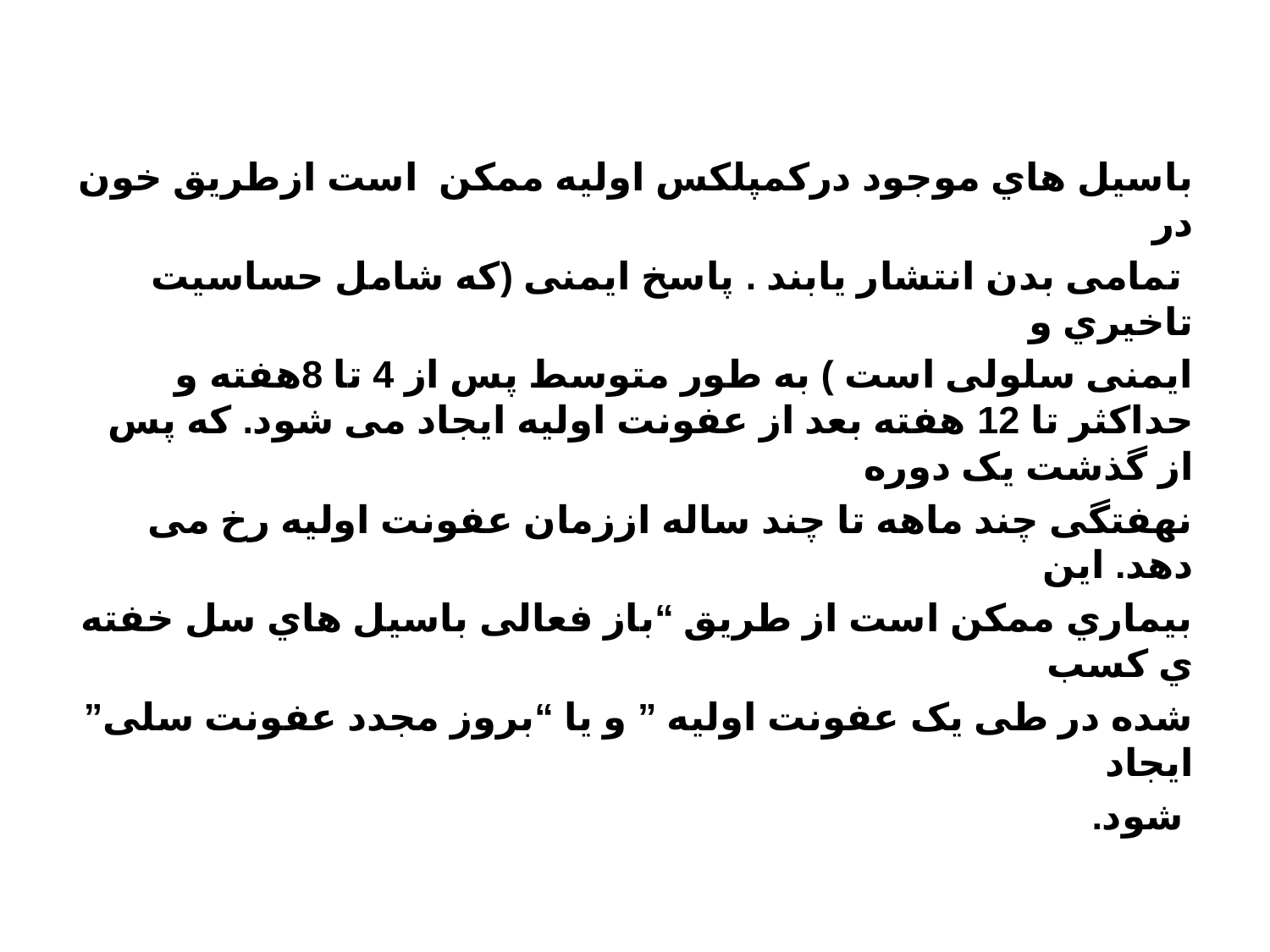

باسیل هاي موجود درکمپلکس اولیه ممکن  است ازطریق خون در
 تمامی بدن انتشار یابند . پاسخ ایمنی (که شامل حساسیت تاخیري و
ایمنی سلولی است ) به طور متوسط پس از 4 تا 8هفته و حداکثر تا 12 هفته بعد از عفونت اولیه ایجاد می شود. که پس از گذشت یک دوره
نهفتگی چند ماهه تا چند ساله اززمان عفونت اولیه رخ می دهد. این
بیماري ممکن است از طریق “باز فعالی باسیل هاي سل خفته ي کسب
شده در طی یک عفونت اولیه ” و یا “بروز مجدد عفونت سلی” ایجاد
 شود.